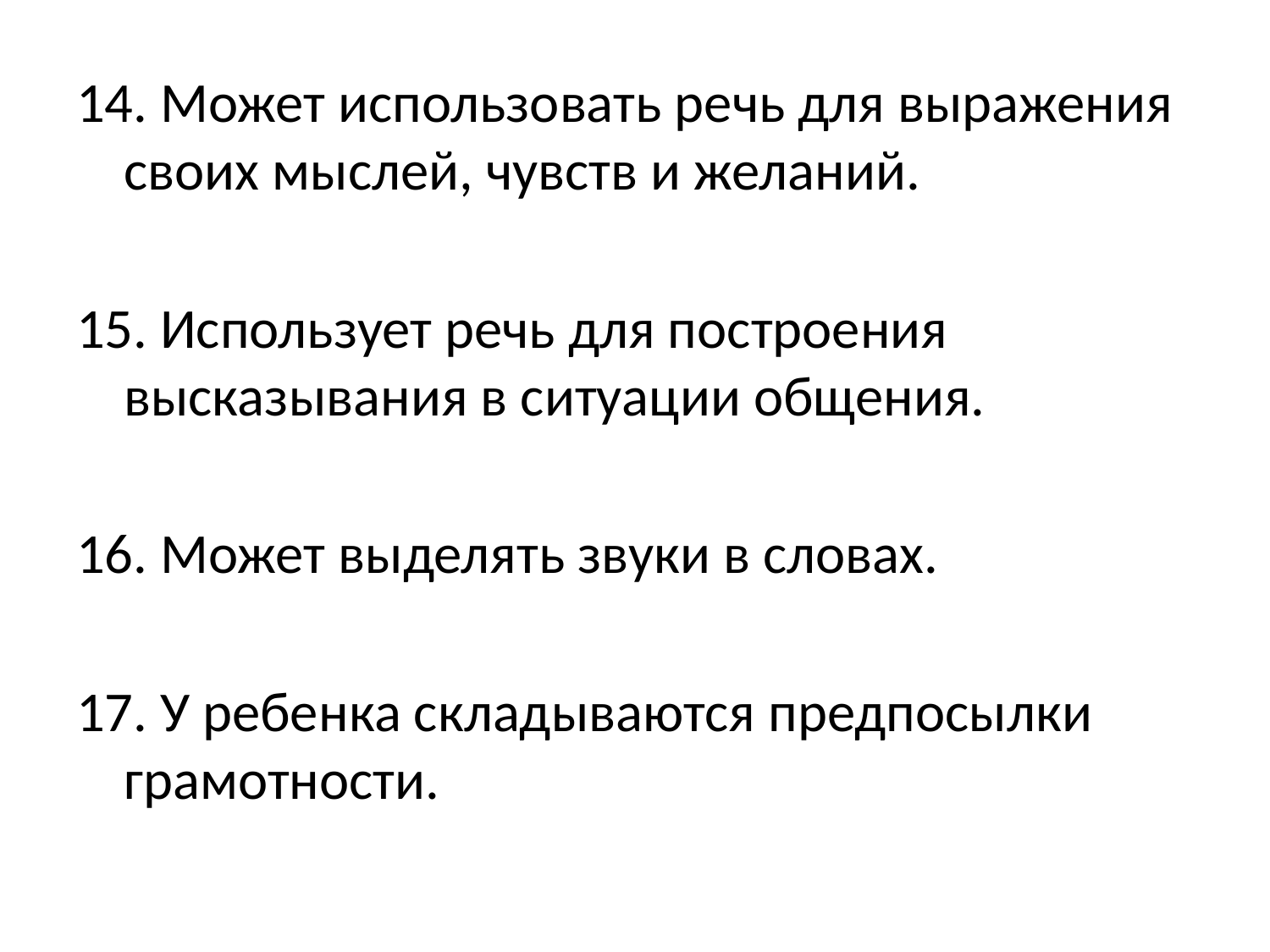

14. Может использовать речь для выражения своих мыслей, чувств и желаний.

15. Использует речь для построения высказывания в ситуации общения.

16. Может выделять звуки в словах.

17. У ребенка складываются предпосылки грамотности.